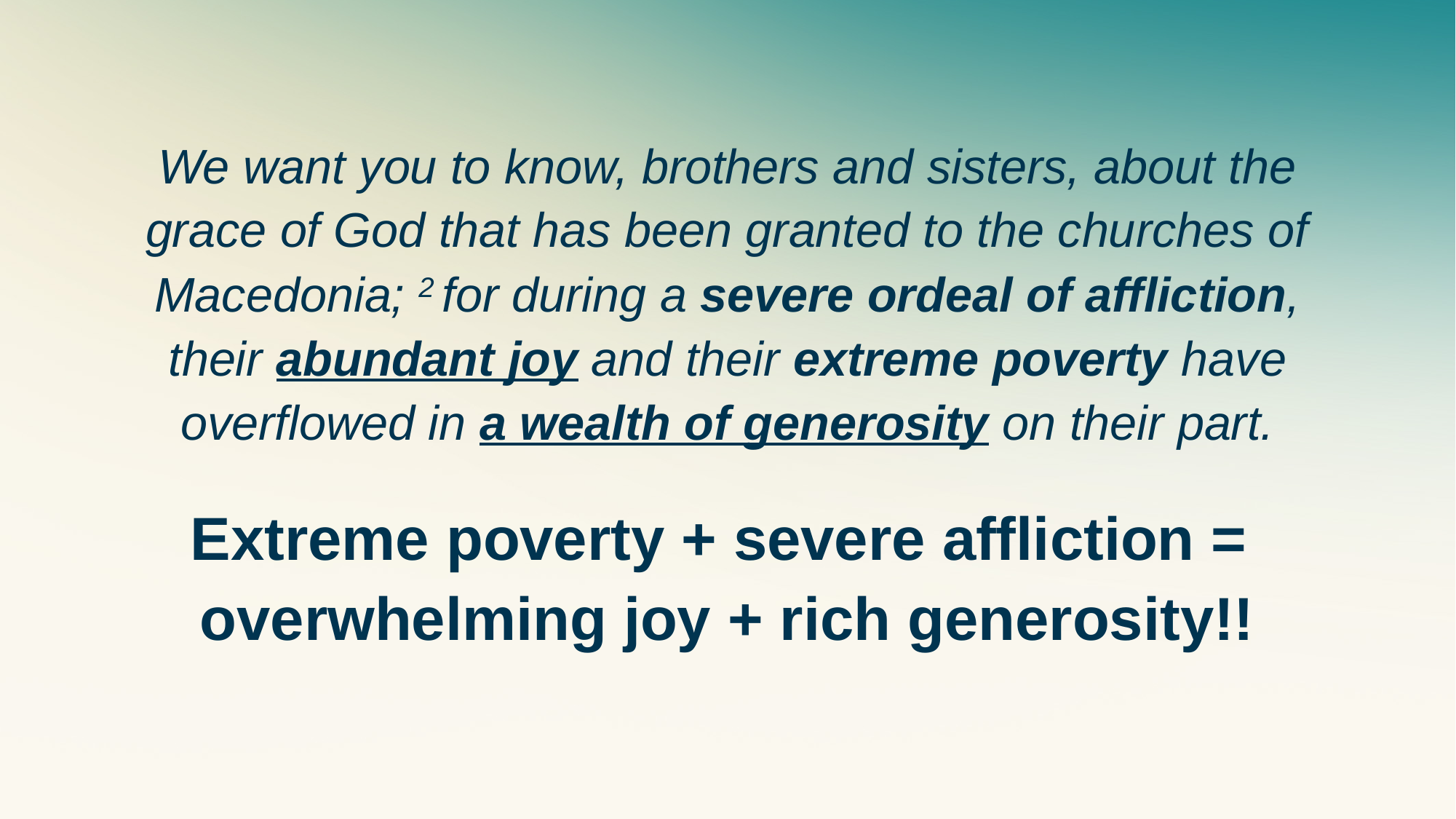

We want you to know, brothers and sisters, about the grace of God that has been granted to the churches of Macedonia; 2 for during a severe ordeal of affliction, their abundant joy and their extreme poverty have overflowed in a wealth of generosity on their part.
Extreme poverty + severe affliction =
overwhelming joy + rich generosity!!